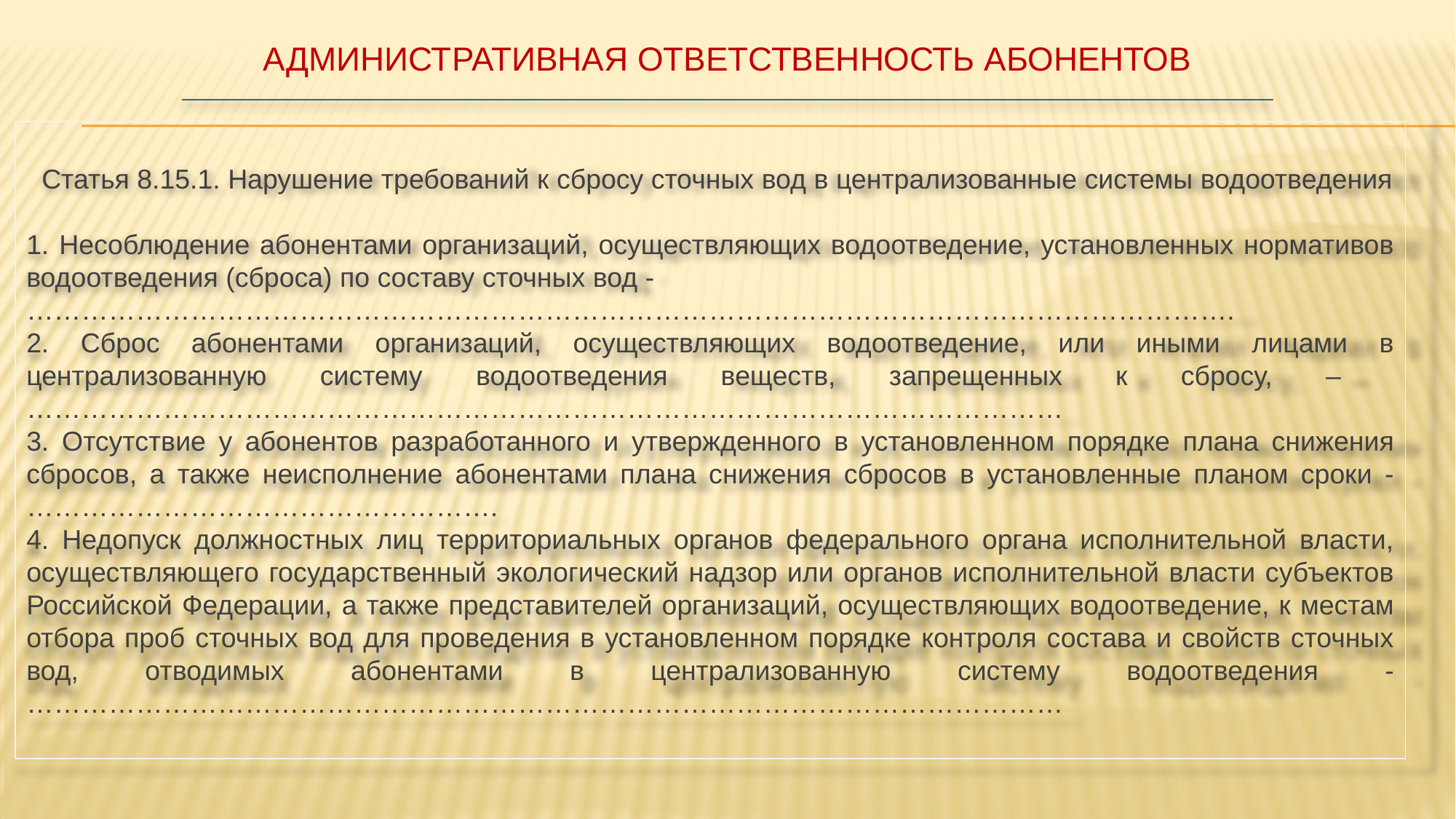

АДМИНИСТРАТИВНАЯ ОТВЕТСТВЕННОСТЬ АБОНЕНТОВ
  Статья 8.15.1. Нарушение требований к сбросу сточных вод в централизованные системы водоотведения

1. Несоблюдение абонентами организаций, осуществляющих водоотведение, установленных нормативов водоотведения (сброса) по составу сточных вод -
…………………………………………………………………………………………………………………….
2. Сброс абонентами организаций, осуществляющих водоотведение, или иными лицами в централизованную систему водоотведения веществ, запрещенных к сбросу, –  ……………………………………………………………………………………………………
3. Отсутствие у абонентов разработанного и утвержденного в установленном порядке плана снижения сбросов, а также неисполнение абонентами плана снижения сбросов в установленные планом сроки - …………………………………………….
4. Недопуск должностных лиц территориальных органов федерального органа исполнительной власти, осуществляющего государственный экологический надзор или органов исполнительной власти субъектов Российской Федерации, а также представителей организаций, осуществляющих водоотведение, к местам отбора проб сточных вод для проведения в установленном порядке контроля состава и свойств сточных вод, отводимых абонентами в централизованную систему водоотведения - ……………………………………………………………………………………………………